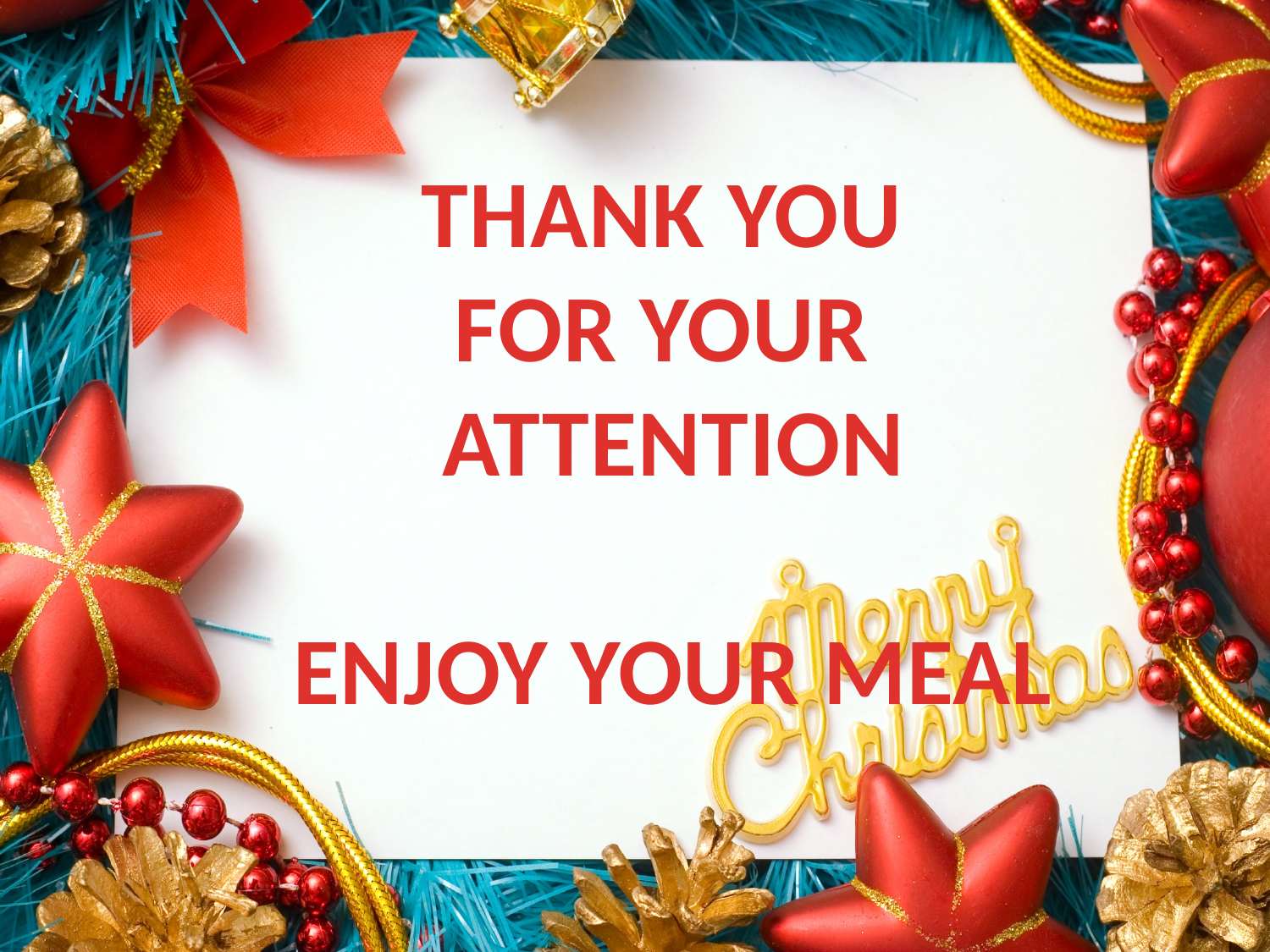

THANK YOU
FOR YOUR
ATTENTION

ENJOY YOUR MEAL